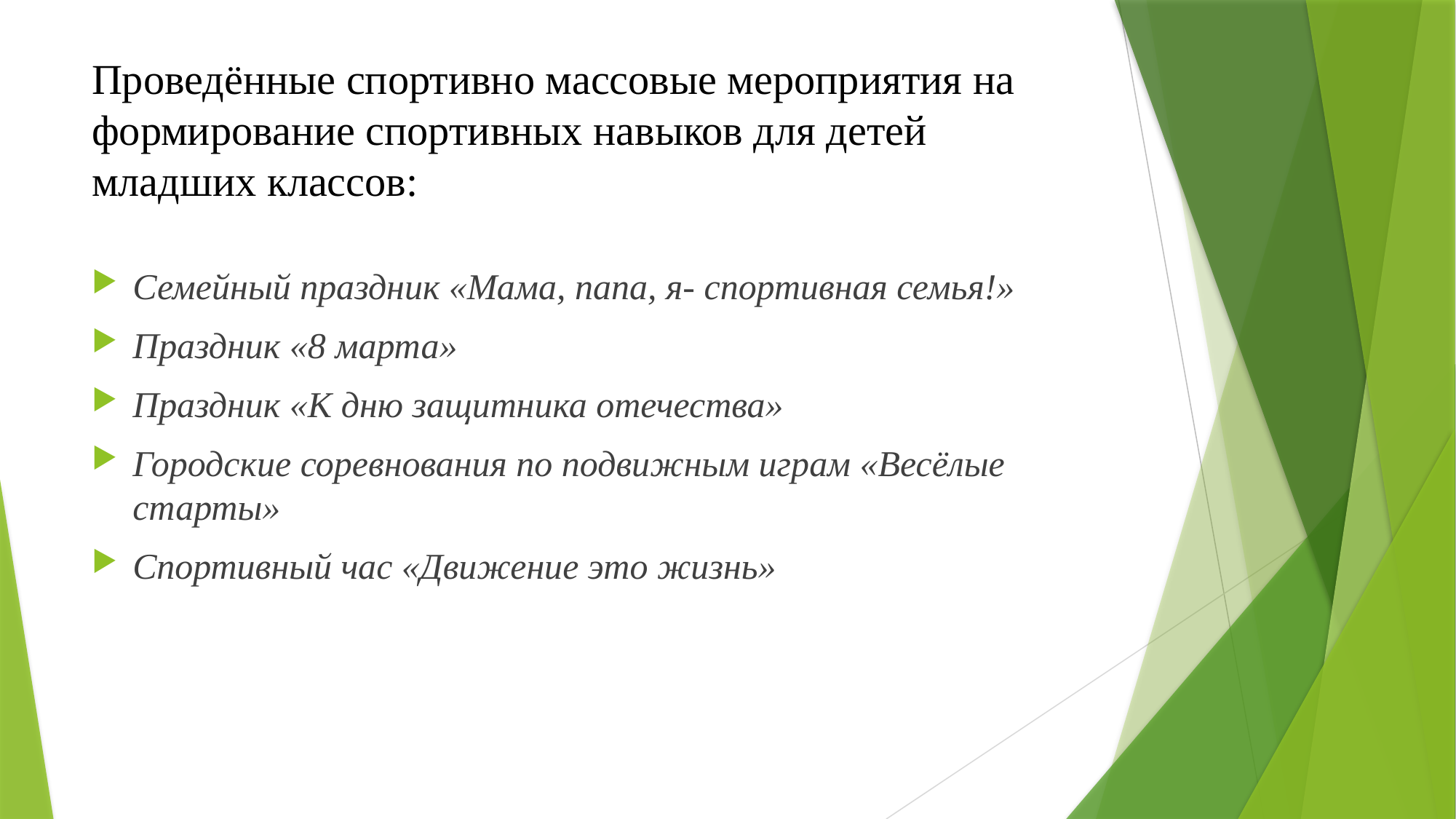

# Проведённые спортивно массовые мероприятия на формирование спортивных навыков для детей младших классов:
Семейный праздник «Мама, папа, я- спортивная семья!»
Праздник «8 марта»
Праздник «К дню защитника отечества»
Городские соревнования по подвижным играм «Весёлые старты»
Спортивный час «Движение это жизнь»